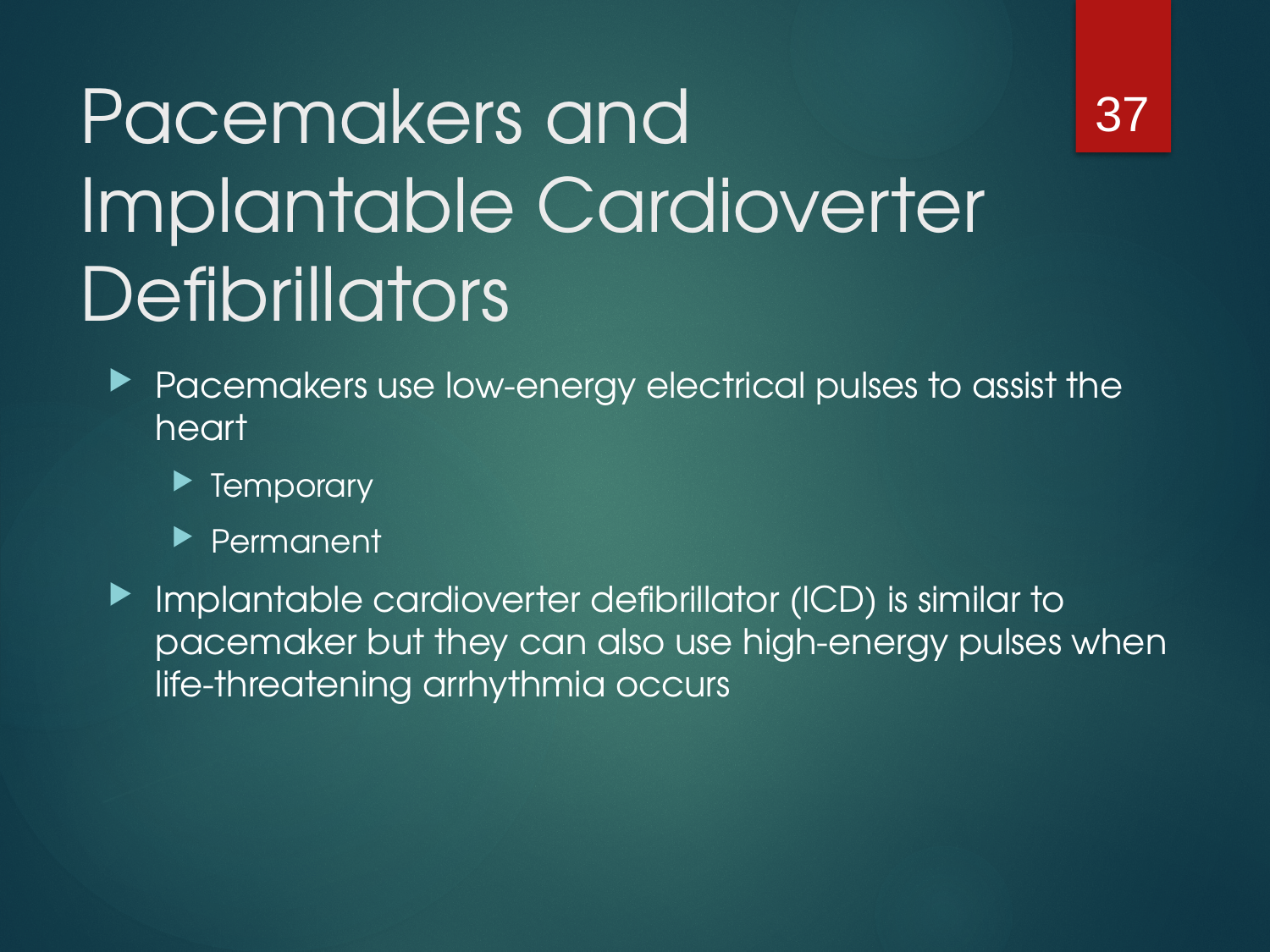

37
# Pacemakers and Implantable Cardioverter Defibrillators
Pacemakers use low-energy electrical pulses to assist the heart
Temporary
Permanent
Implantable cardioverter defibrillator (ICD) is similar to pacemaker but they can also use high-energy pulses when life-threatening arrhythmia occurs